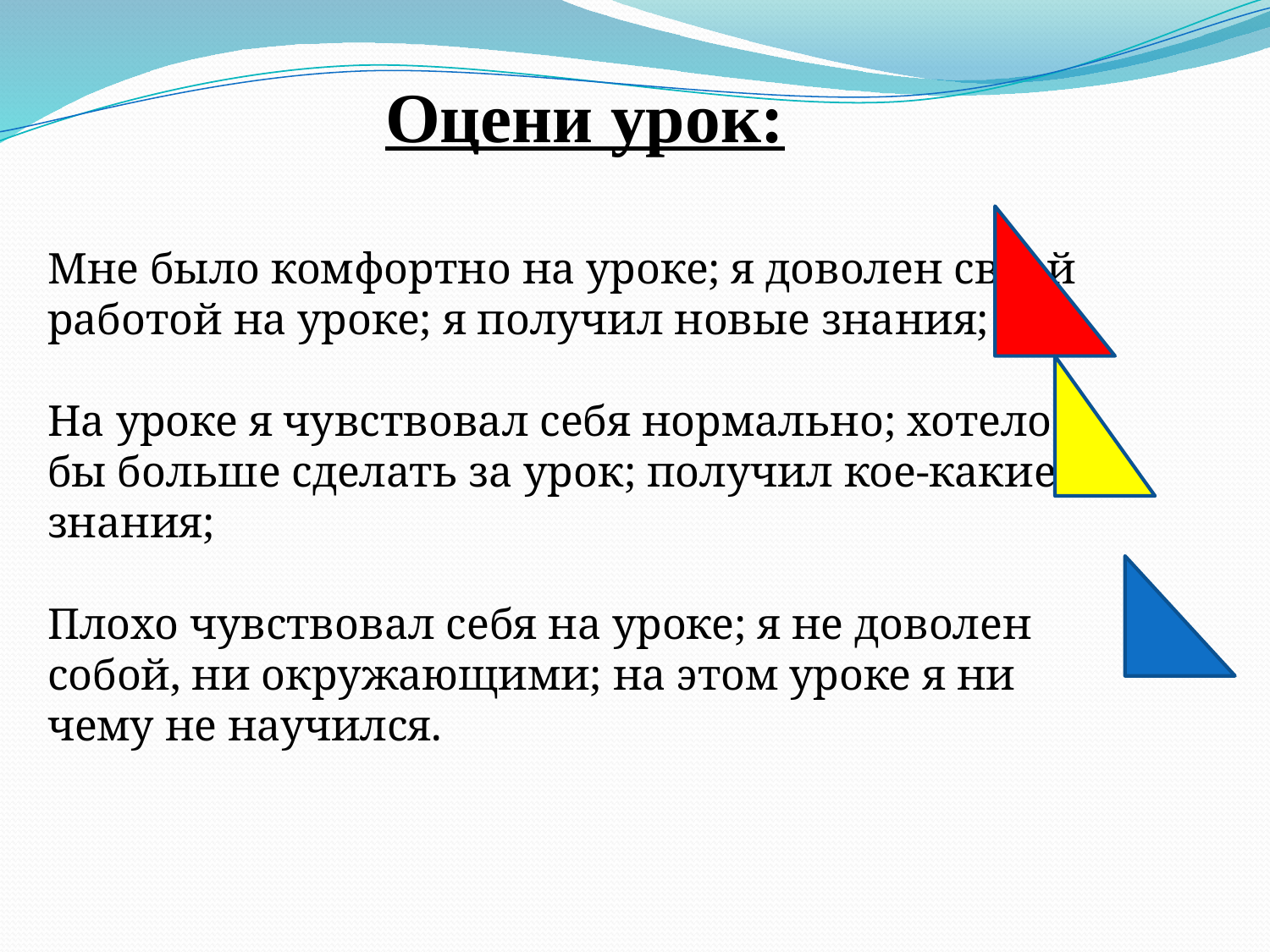

Оцени урок:

Мне было комфортно на уроке; я доволен своей работой на уроке; я получил новые знания;

На уроке я чувствовал себя нормально; хотелось бы больше сделать за урок; получил кое-какие знания;

Плохо чувствовал себя на уроке; я не доволен собой, ни окружающими; на этом уроке я ни чему не научился.